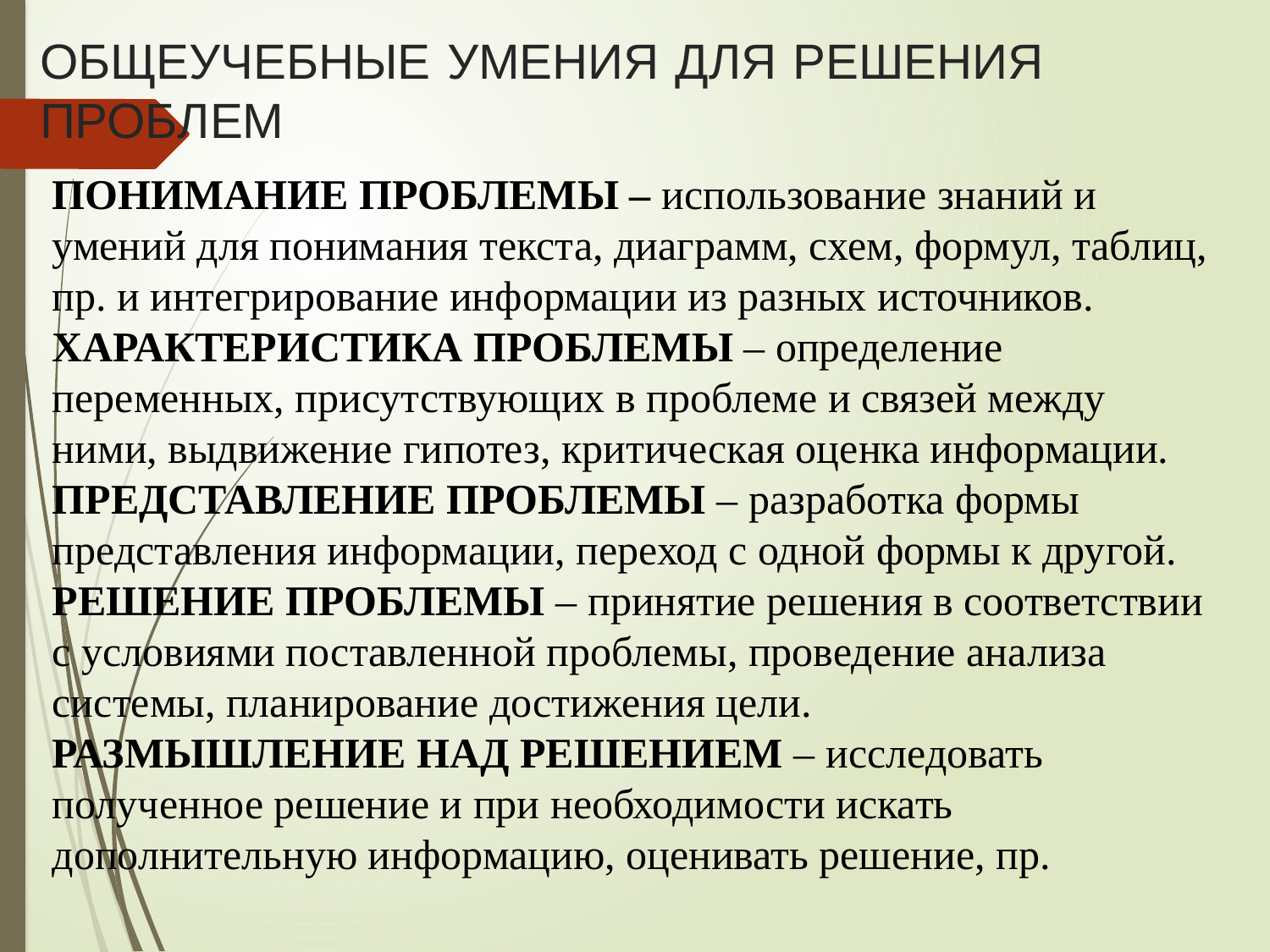

# ОБЩЕУЧЕБНЫЕ УМЕНИЯ ДЛЯ РЕШЕНИЯ ПРОБЛЕМ
ПОНИМАНИЕ ПРОБЛЕМЫ – использование знаний и умений для понимания текста, диаграмм, схем, формул, таблиц, пр. и интегрирование информации из разных источников.
ХАРАКТЕРИСТИКА ПРОБЛЕМЫ – определение переменных, присутствующих в проблеме и связей между ними, выдвижение гипотез, критическая оценка информации.
ПРЕДСТАВЛЕНИЕ ПРОБЛЕМЫ – разработка формы представления информации, переход с одной формы к другой.
РЕШЕНИЕ ПРОБЛЕМЫ – принятие решения в соответствии с условиями поставленной проблемы, проведение анализа системы, планирование достижения цели.
РАЗМЫШЛЕНИЕ НАД РЕШЕНИЕМ – исследовать полученное решение и при необходимости искать дополнительную информацию, оценивать решение, пр.